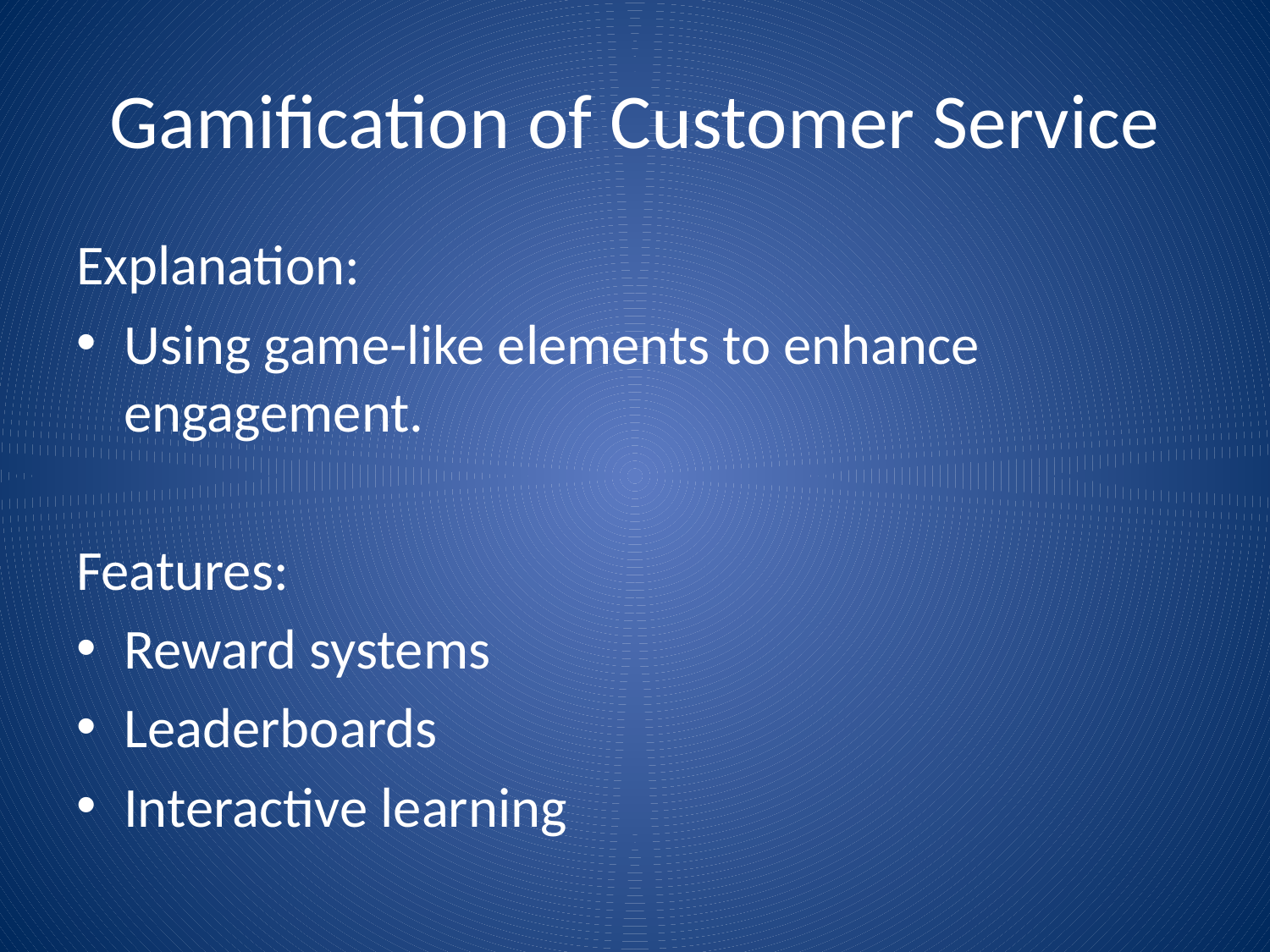

# Gamification of Customer Service
Explanation:
Using game-like elements to enhance engagement.

Features:
Reward systems
Leaderboards
Interactive learning